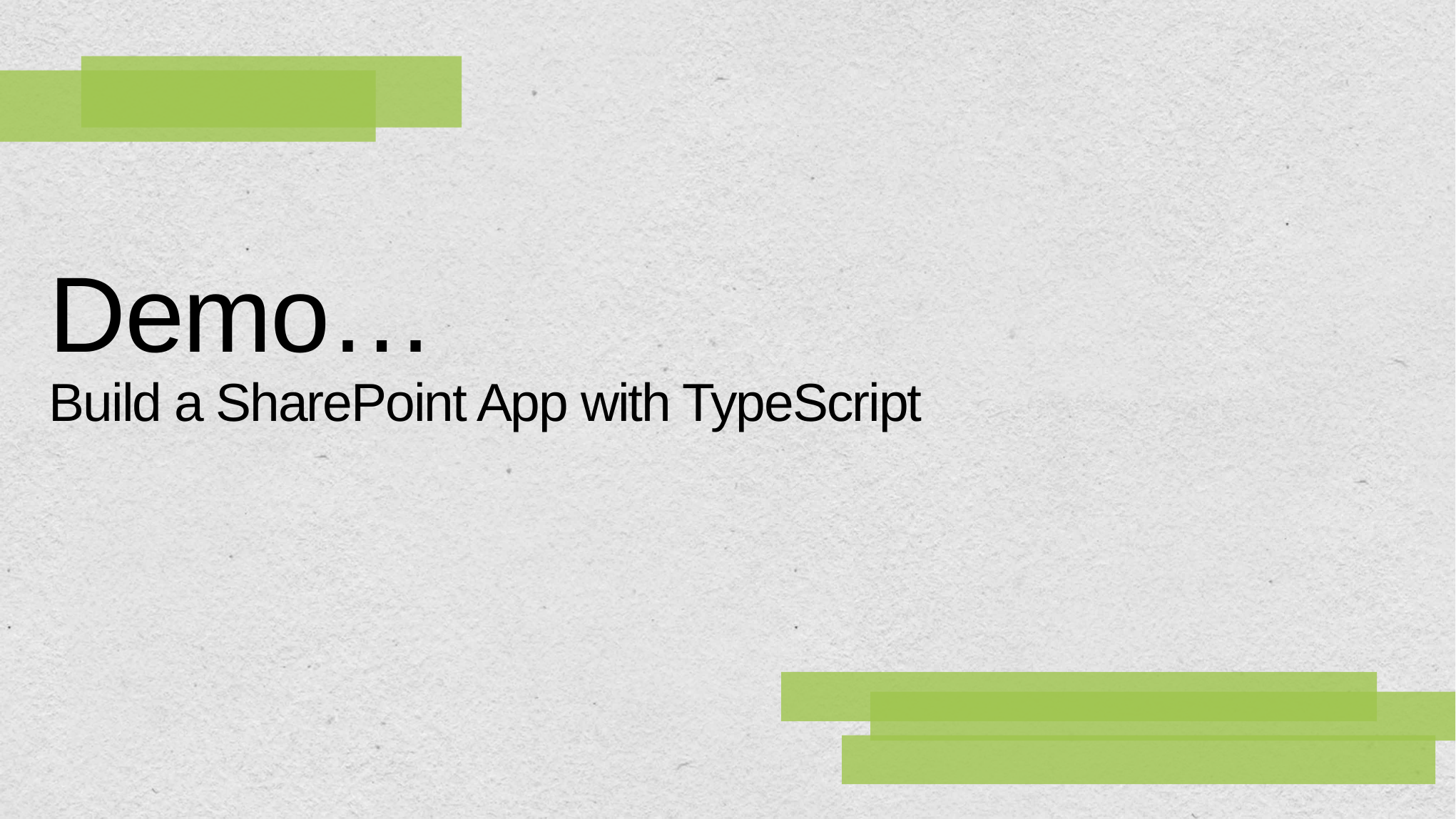

# Demo… Build a SharePoint App with TypeScript